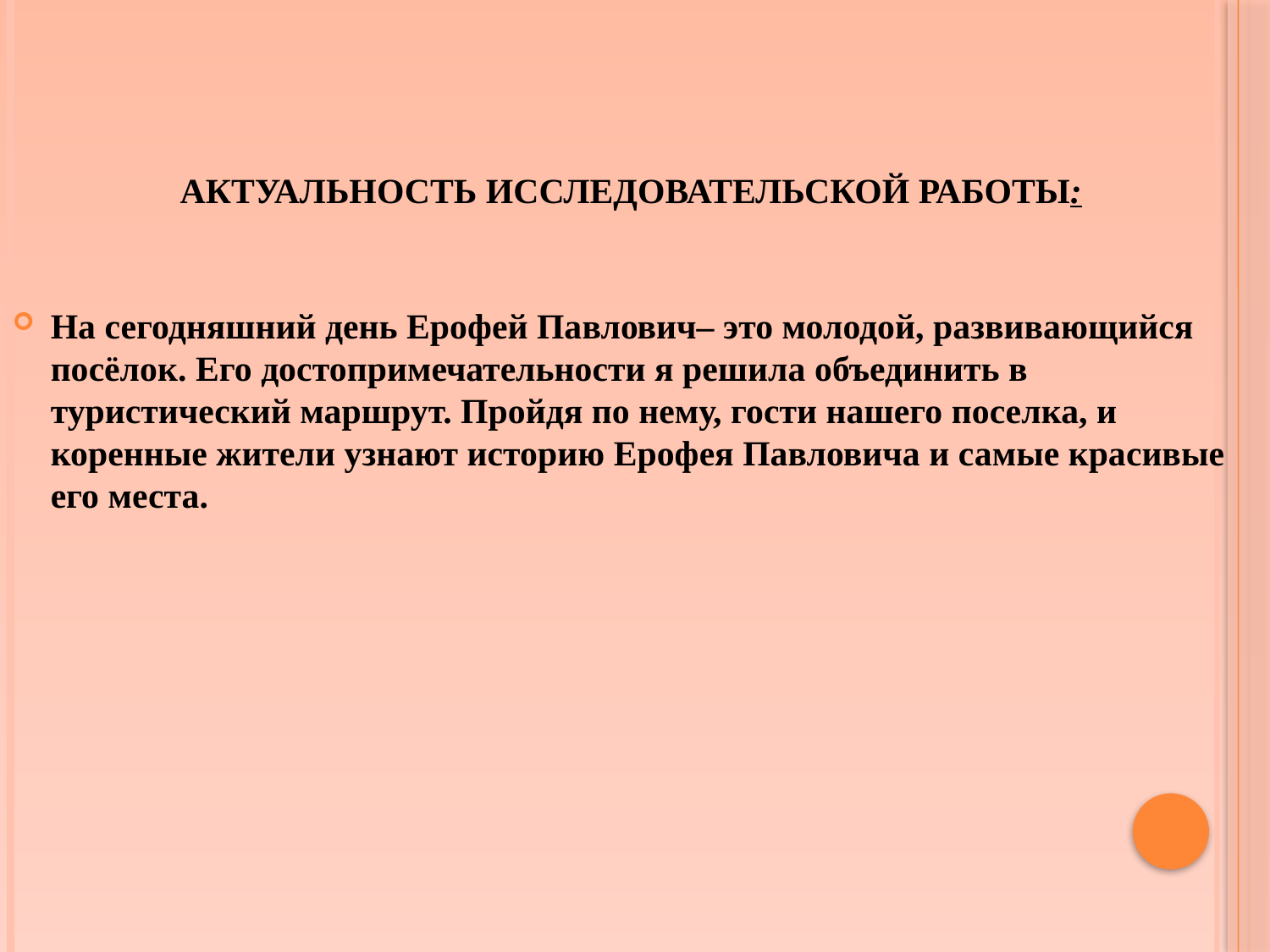

# Актуальность исследовательской работы:
На сегодняшний день Ерофей Павлович– это молодой, развивающийся посёлок. Его достопримечательности я решила объединить в туристический маршрут. Пройдя по нему, гости нашего поселка, и коренные жители узнают историю Ерофея Павловича и самые красивые его места.